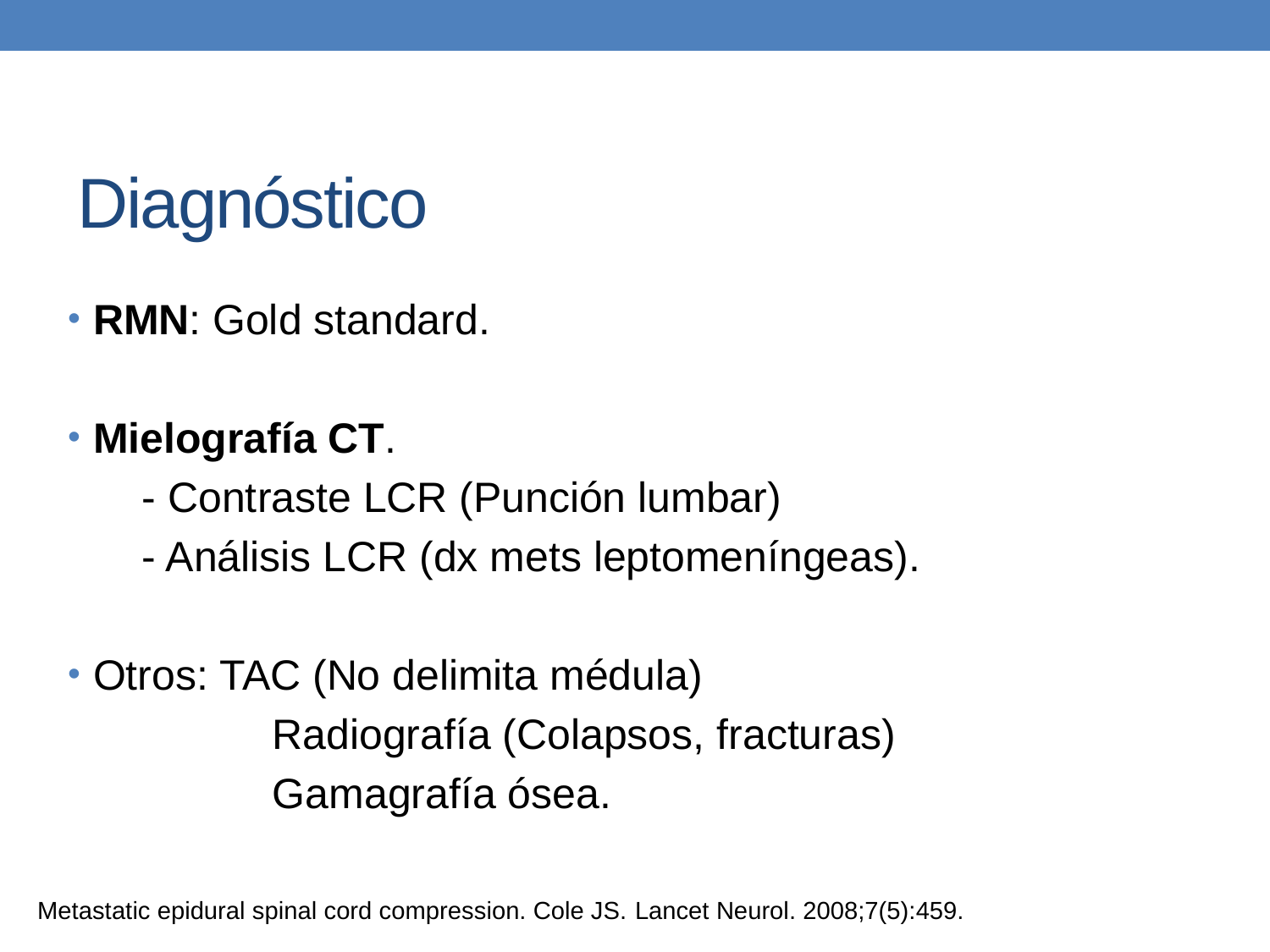

# Diagnóstico
RMN: Gold standard.

Mielografía CT.
     - Contraste LCR (Punción lumbar)
     - Análisis LCR (dx mets leptomeníngeas).

Otros: TAC (No delimita médula)
                Radiografía (Colapsos, fracturas)
                Gamagrafía ósea.
Metastatic epidural spinal cord compression. Cole JS. Lancet Neurol. 2008;7(5):459.